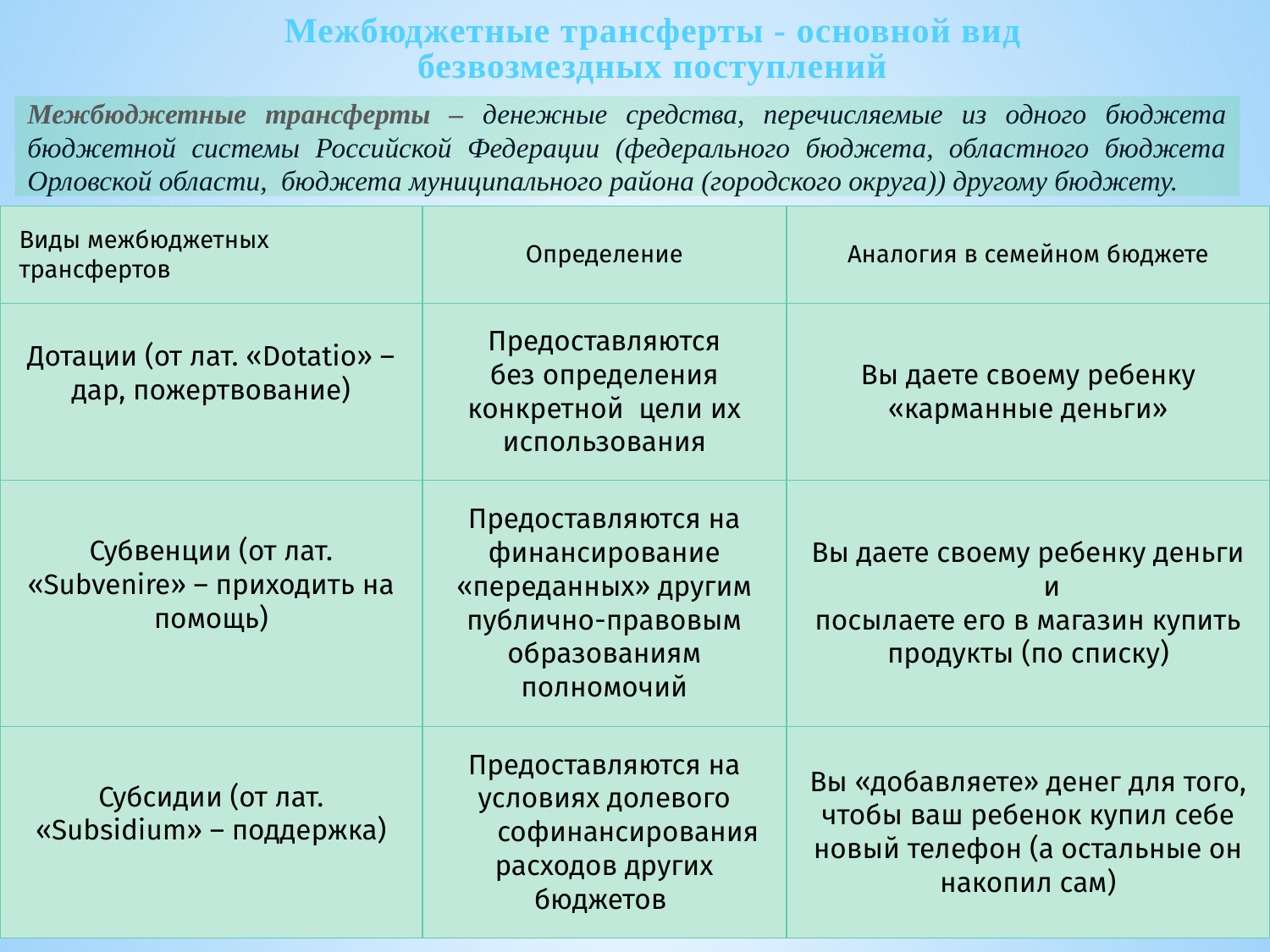

Межбюджетные трансферты - основной вид
безвозмездных поступлений
Межбюджетные трансферты – денежные средства, перечисляемые из одного бюджета бюджетной системы Российской Федерации (федерального бюджета, областного бюджета Орловской области,  бюджета муниципального района (городского округа)) другому бюджету.
| Виды межбюджетных трансфертов | Определение | Аналогия в семейном бюджете |
| --- | --- | --- |
| Дотации (от лат. «Dotatio» – дар, пожертвование) | Предоставляются без определения конкретной цели их использования | Вы даете своему ребенку «карманные деньги» |
| Субвенции (от лат. «Subvenire» – приходить на помощь) | Предоставляются на финансирование «переданных» другим публично-правовым образованиям полномочий | Вы даете своему ребенку деньги и посылаете его в магазин купить продукты (по списку) |
| Субсидии (от лат. «Subsidium» – поддержка) | Предоставляются на условиях долевого софинансирования расходов других бюджетов | Вы «добавляете» денег для того, чтобы ваш ребенок купил себе новый телефон (а остальные он накопил сам) |